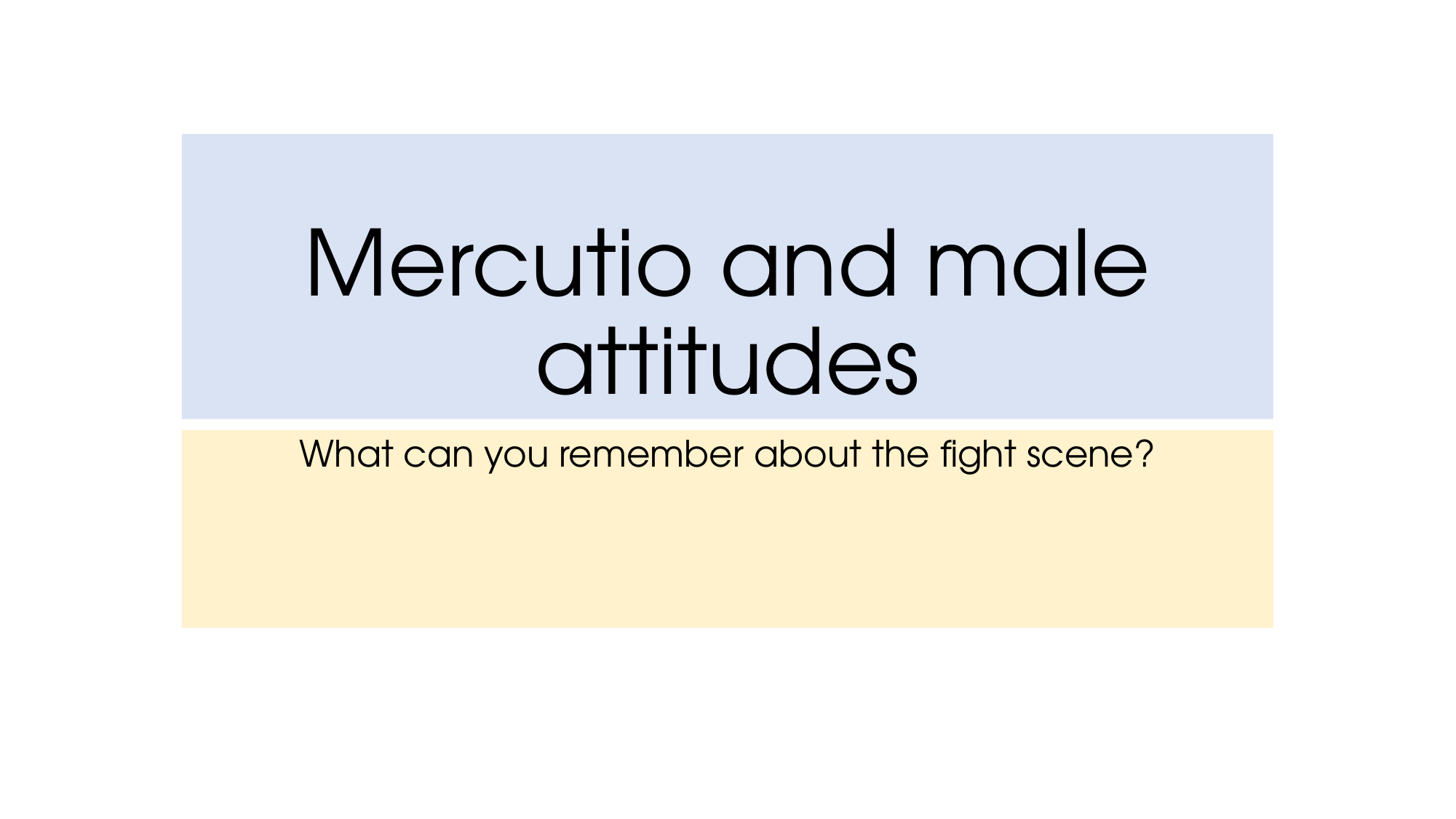

# Mercutio and male attitudes
What can you remember about the fight scene?